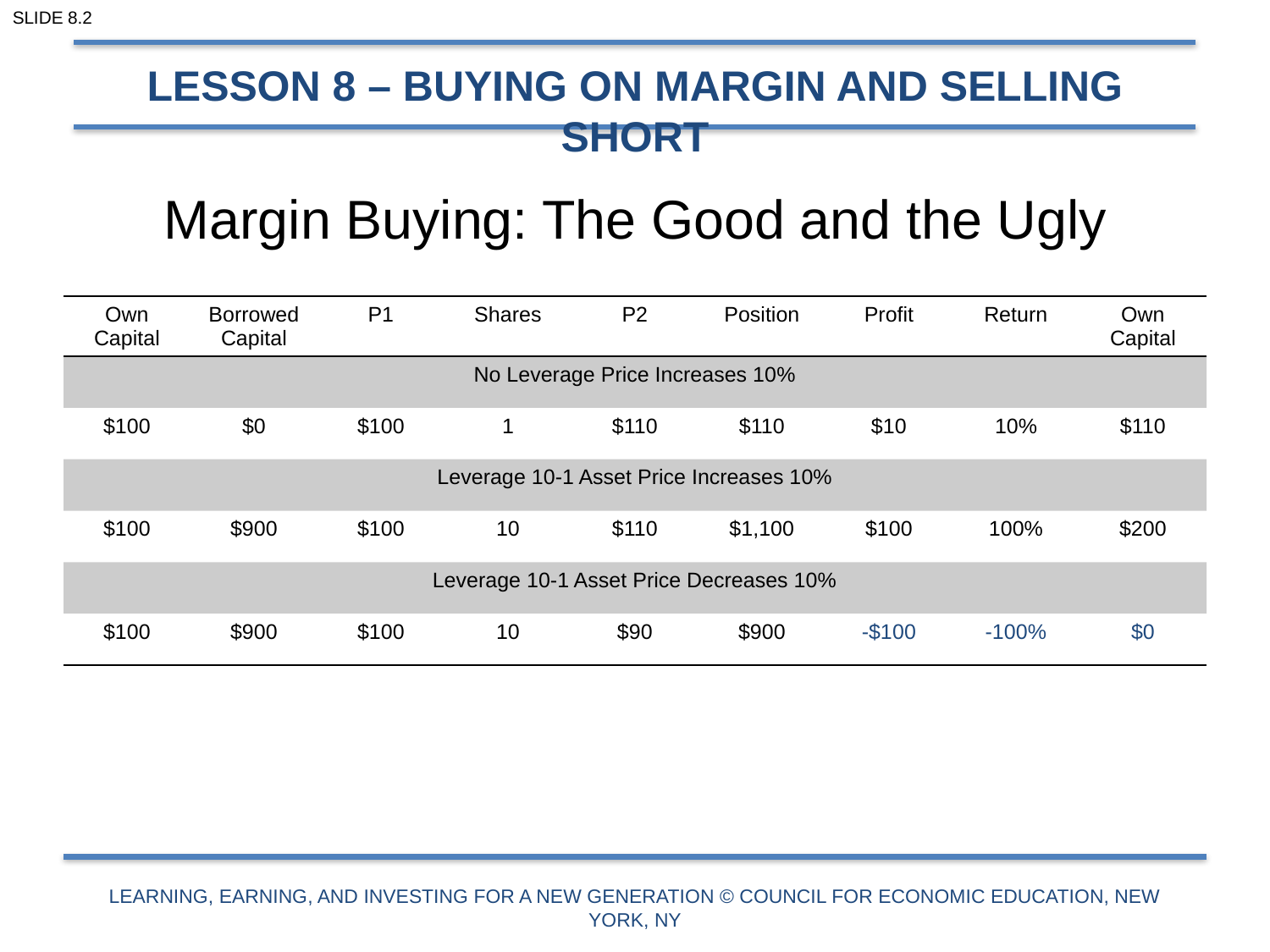

Slide 8.2
Lesson 8 – Buying on Margin and Selling Short
# Margin Buying: The Good and the Ugly
| Own Capital | Borrowed Capital | P1 | Shares | P2 | Position | Profit | Return | Own Capital |
| --- | --- | --- | --- | --- | --- | --- | --- | --- |
| No Leverage Price Increases 10% |  |  |  |  |  |  |  |  |
| $100 | $0 | $100 | 1 | $110 | $110 | $10 | 10% | $110 |
| Leverage 10-1 Asset Price Increases 10% |  |  |  |  |  |  |  |  |
| $100 | $900 | $100 | 10 | $110 | $1,100 | $100 | 100% | $200 |
| Leverage 10-1 Asset Price Decreases 10% |  |  |  |  |  |  |  |  |
| $100 | $900 | $100 | 10 | $90 | $900 | -$100 | -100% | $0 |